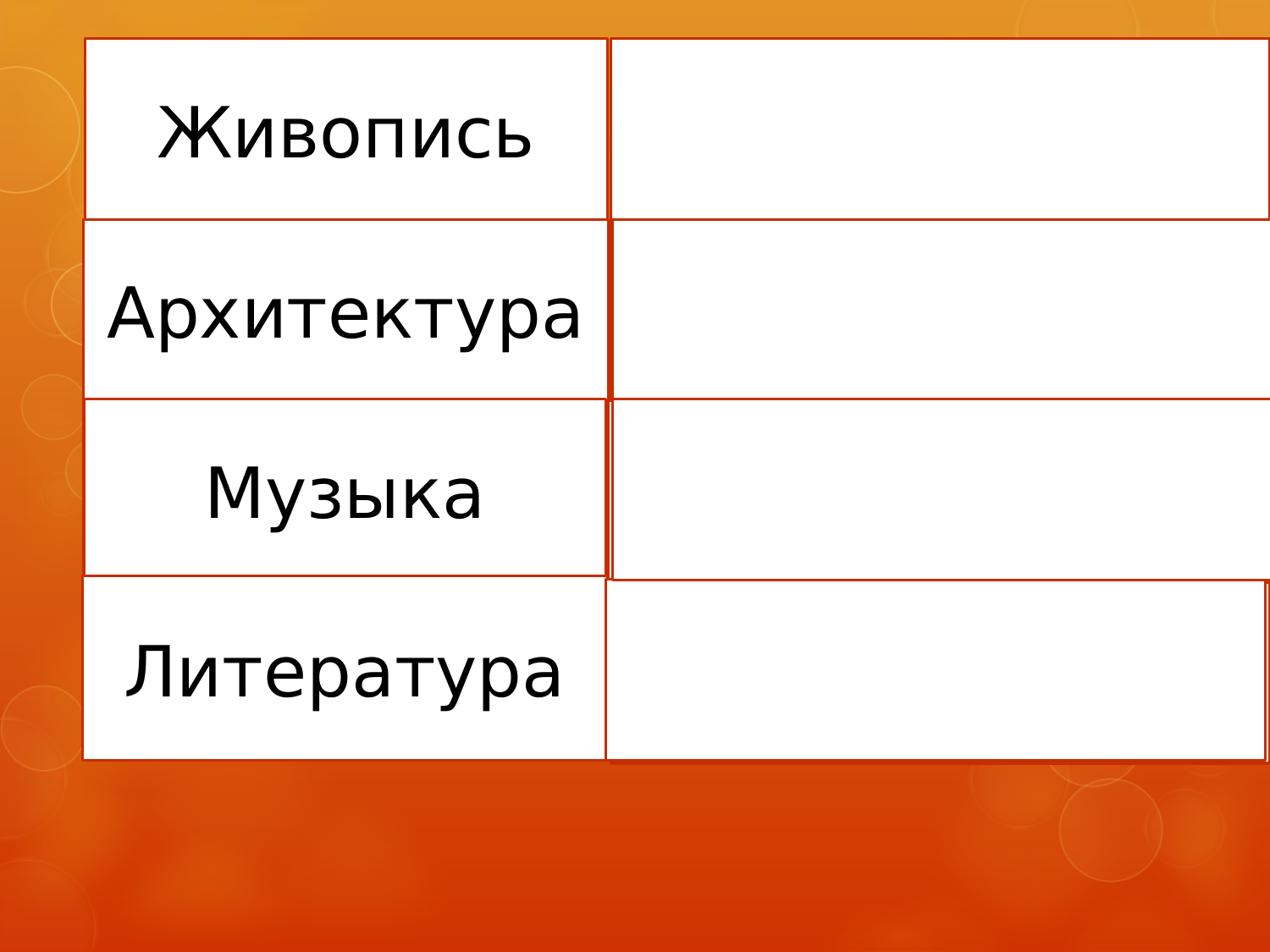

Живопись

Фонвизин. Державин.

#
Архитектура
Новиков.

Музыка

Аргунов. Левицкий. Боровиковский. Рокотов.

Литература

Шубин. Фальконе.